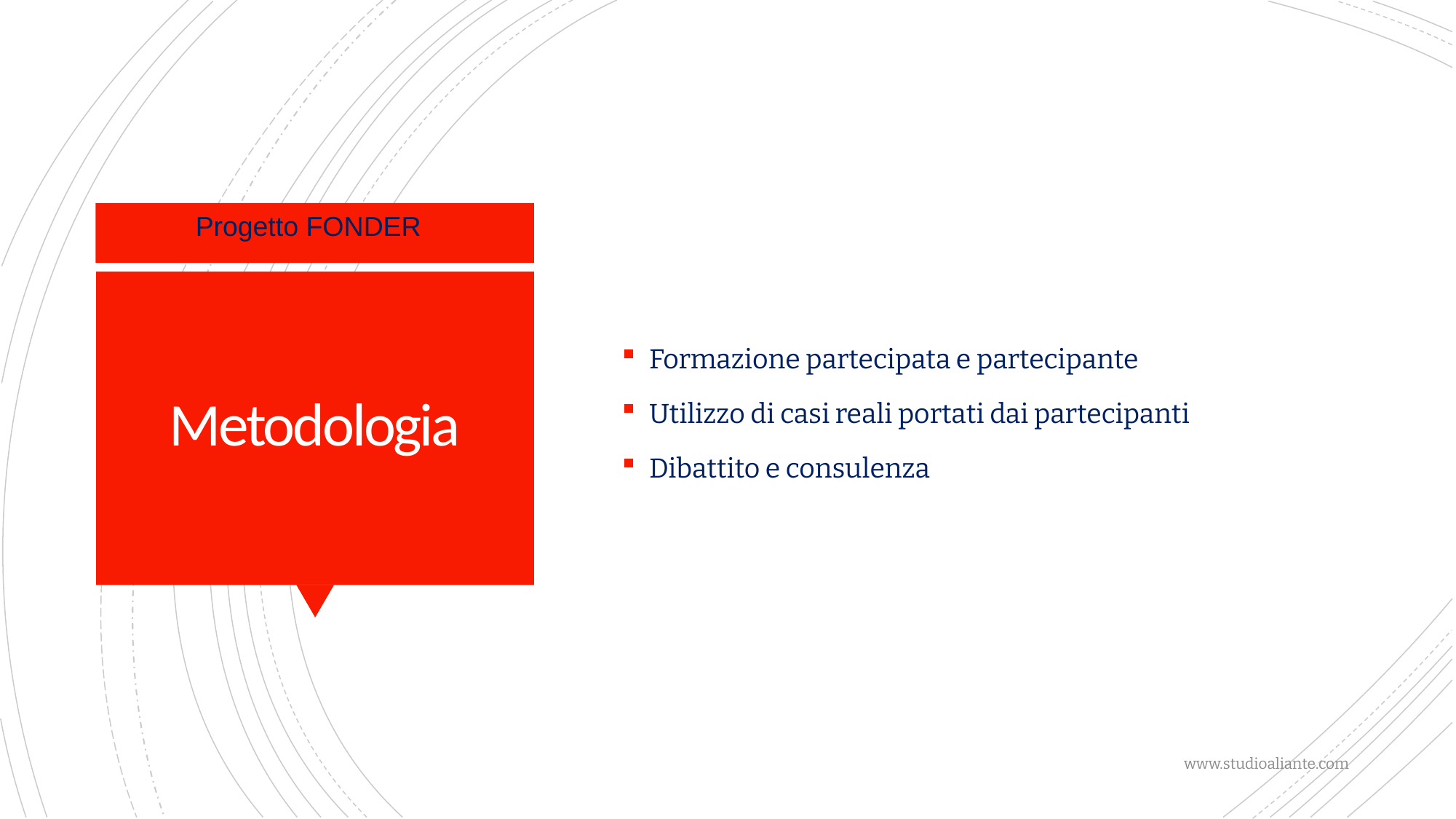

Formazione partecipata e partecipante
Utilizzo di casi reali portati dai partecipanti
Dibattito e consulenza
Progetto FONDER
# Metodologia
www.studioaliante.com